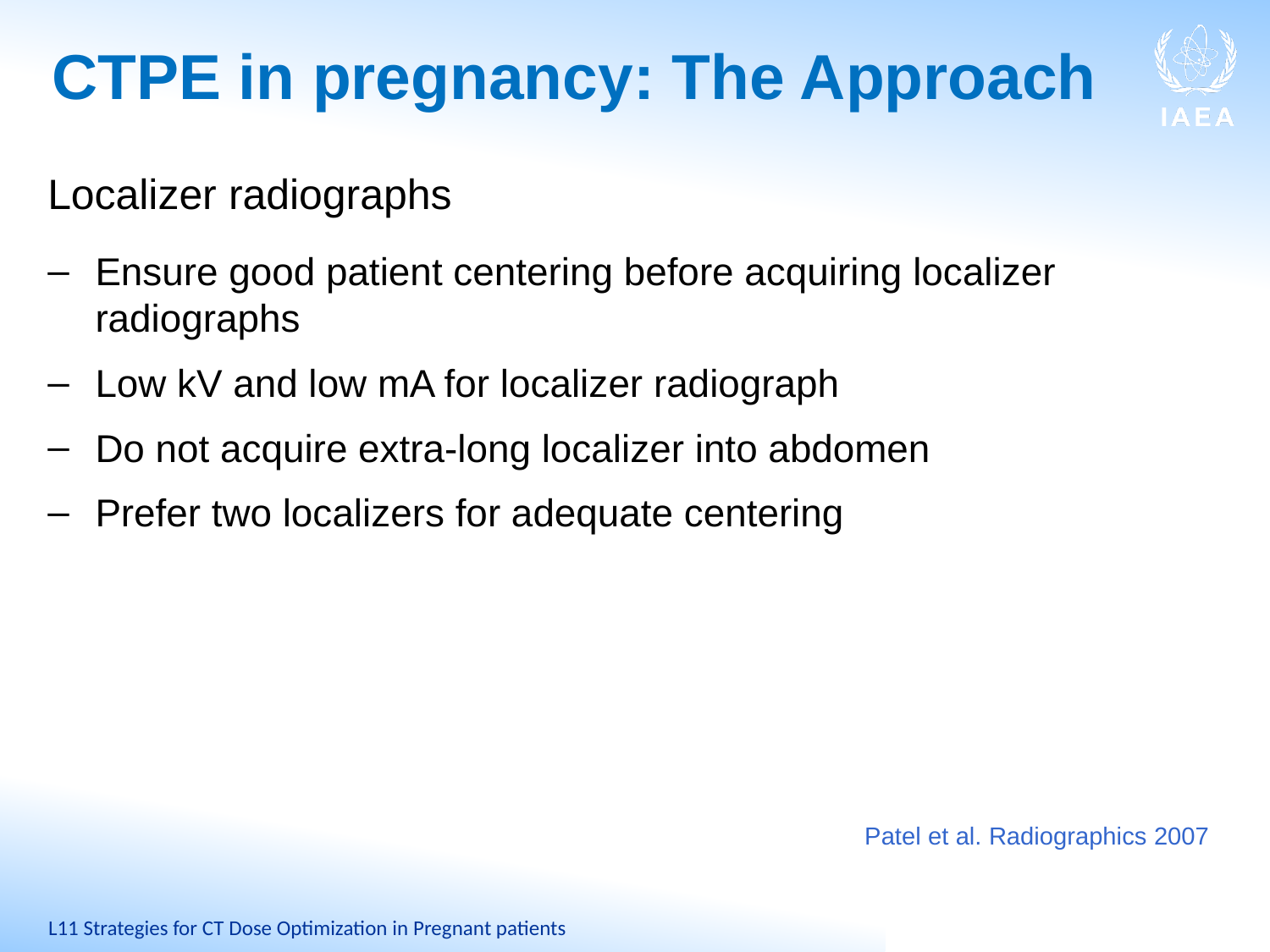

# CTPE in pregnancy: The Approach
Localizer radiographs
Ensure good patient centering before acquiring localizer radiographs
Low kV and low mA for localizer radiograph
Do not acquire extra-long localizer into abdomen
Prefer two localizers for adequate centering

Patel et al. Radiographics 2007